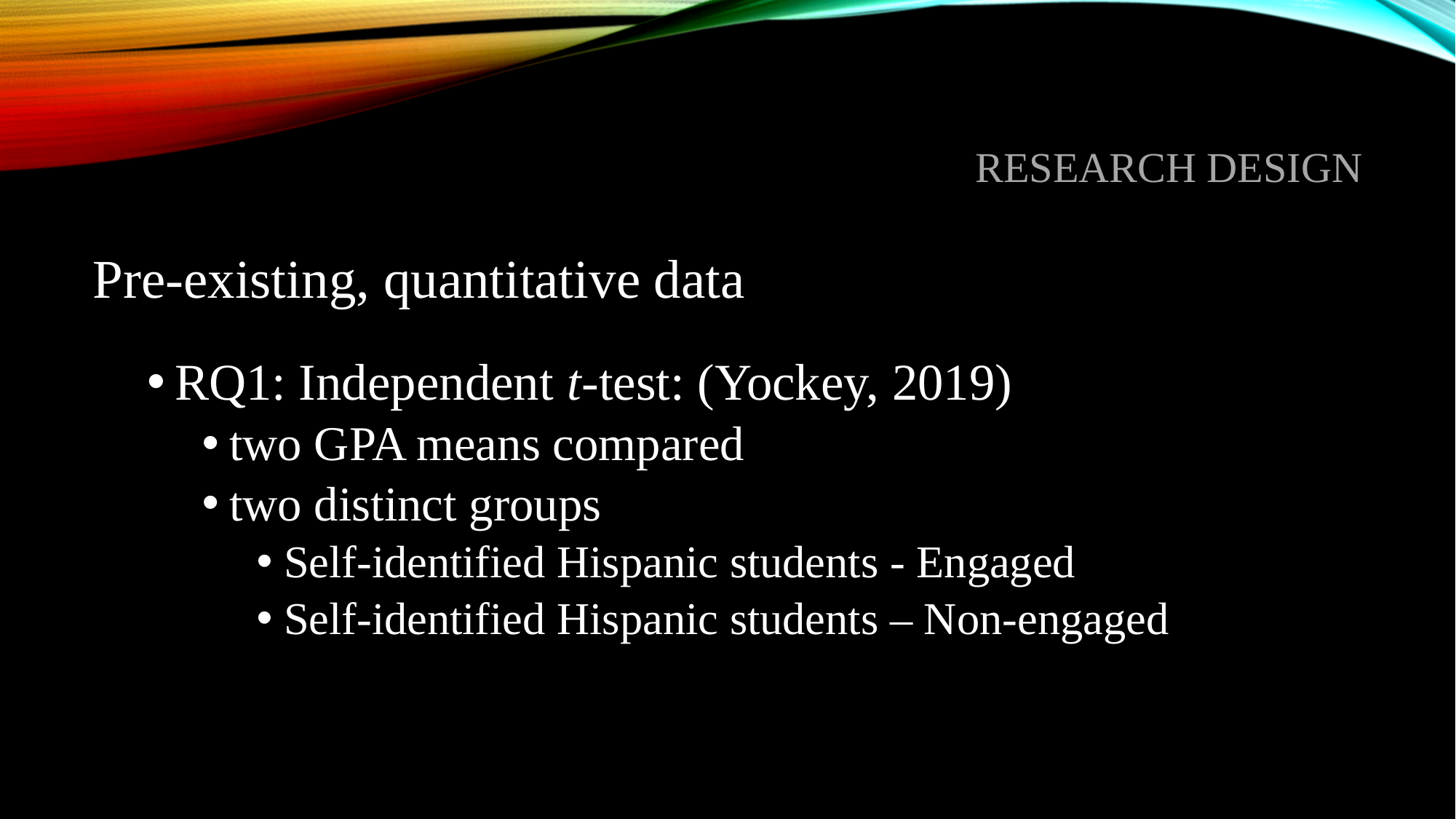

# Research design
Pre-existing, quantitative data

RQ1: Independent t-test: (Yockey, 2019)
two GPA means compared
two distinct groups
Self-identified Hispanic students - Engaged
Self-identified Hispanic students – Non-engaged